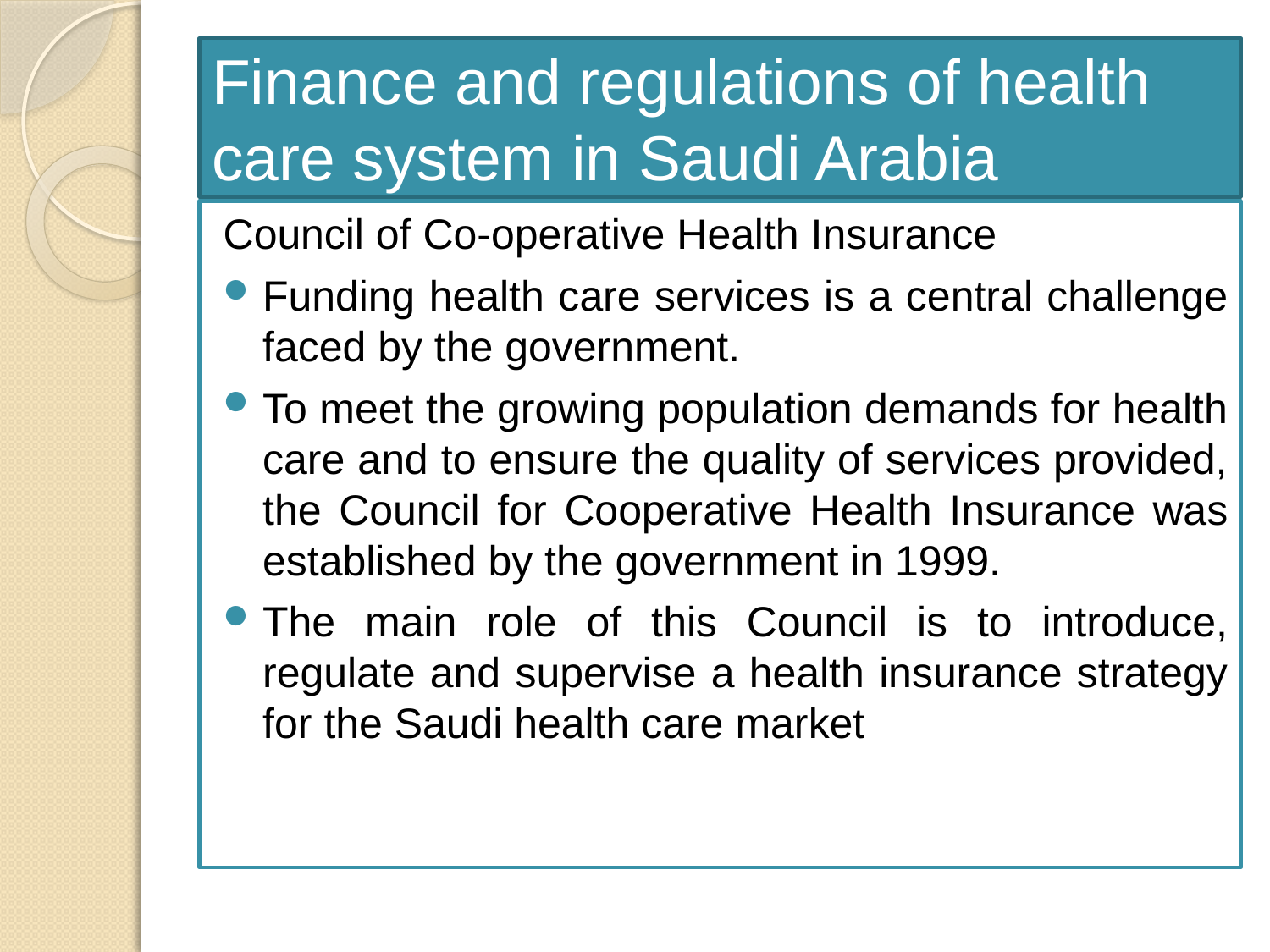

# Finance and regulations of health care system in Saudi Arabia
Council of Co-operative Health Insurance
Funding health care services is a central challenge faced by the government.
To meet the growing population demands for health care and to ensure the quality of services provided, the Council for Cooperative Health Insurance was established by the government in 1999.
The main role of this Council is to introduce, regulate and supervise a health insurance strategy for the Saudi health care market